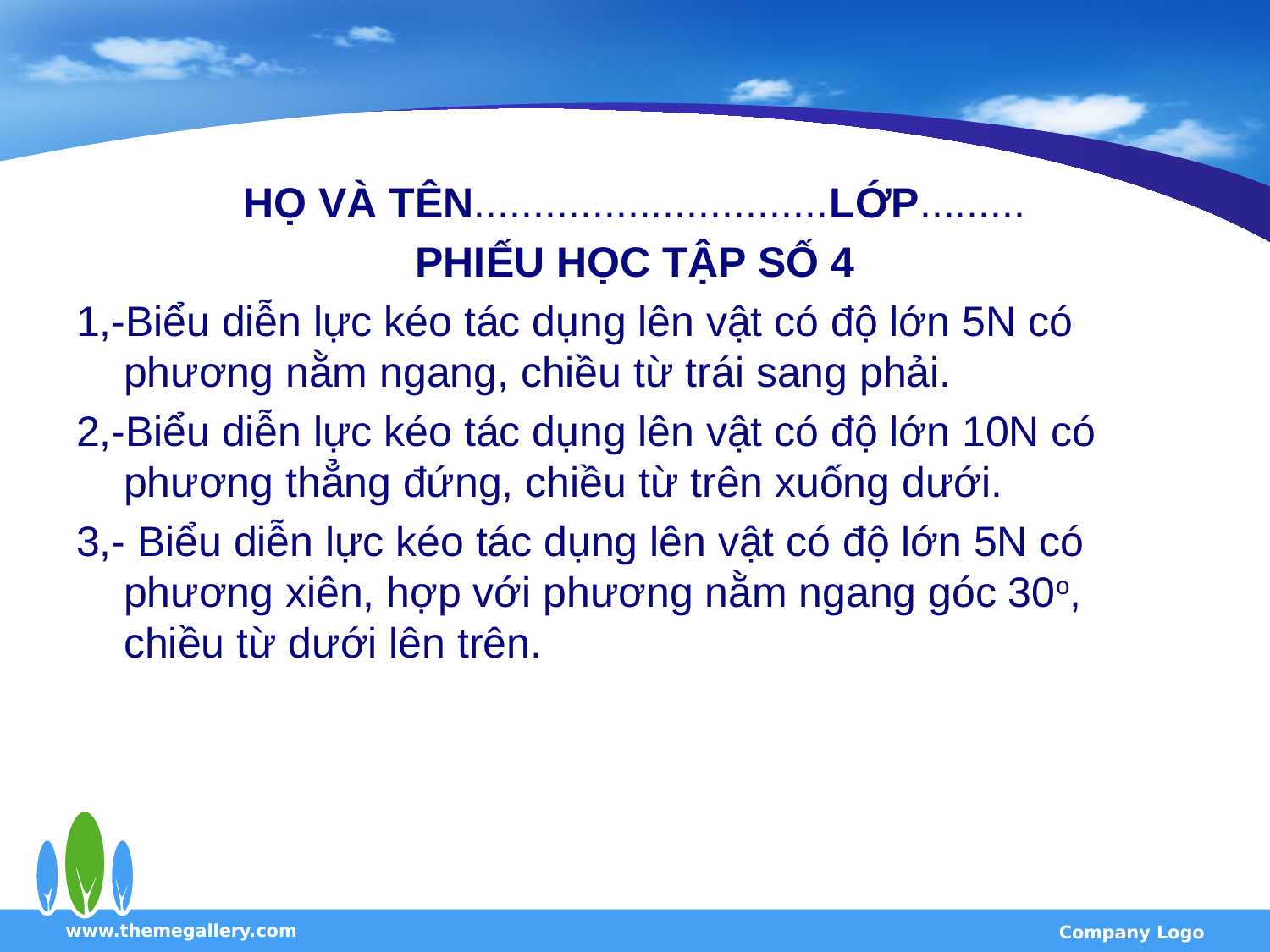

#
HỌ VÀ TÊN..............................LỚP.........
PHIẾU HỌC TẬP SỐ 4
1,-Biểu diễn lực kéo tác dụng lên vật có độ lớn 5N có phương nằm ngang, chiều từ trái sang phải.
2,-Biểu diễn lực kéo tác dụng lên vật có độ lớn 10N có phương thẳng đứng, chiều từ trên xuống dưới.
3,- Biểu diễn lực kéo tác dụng lên vật có độ lớn 5N có phương xiên, hợp với phương nằm ngang góc 30o, chiều từ dưới lên trên.

www.themegallery.com
Company Logo